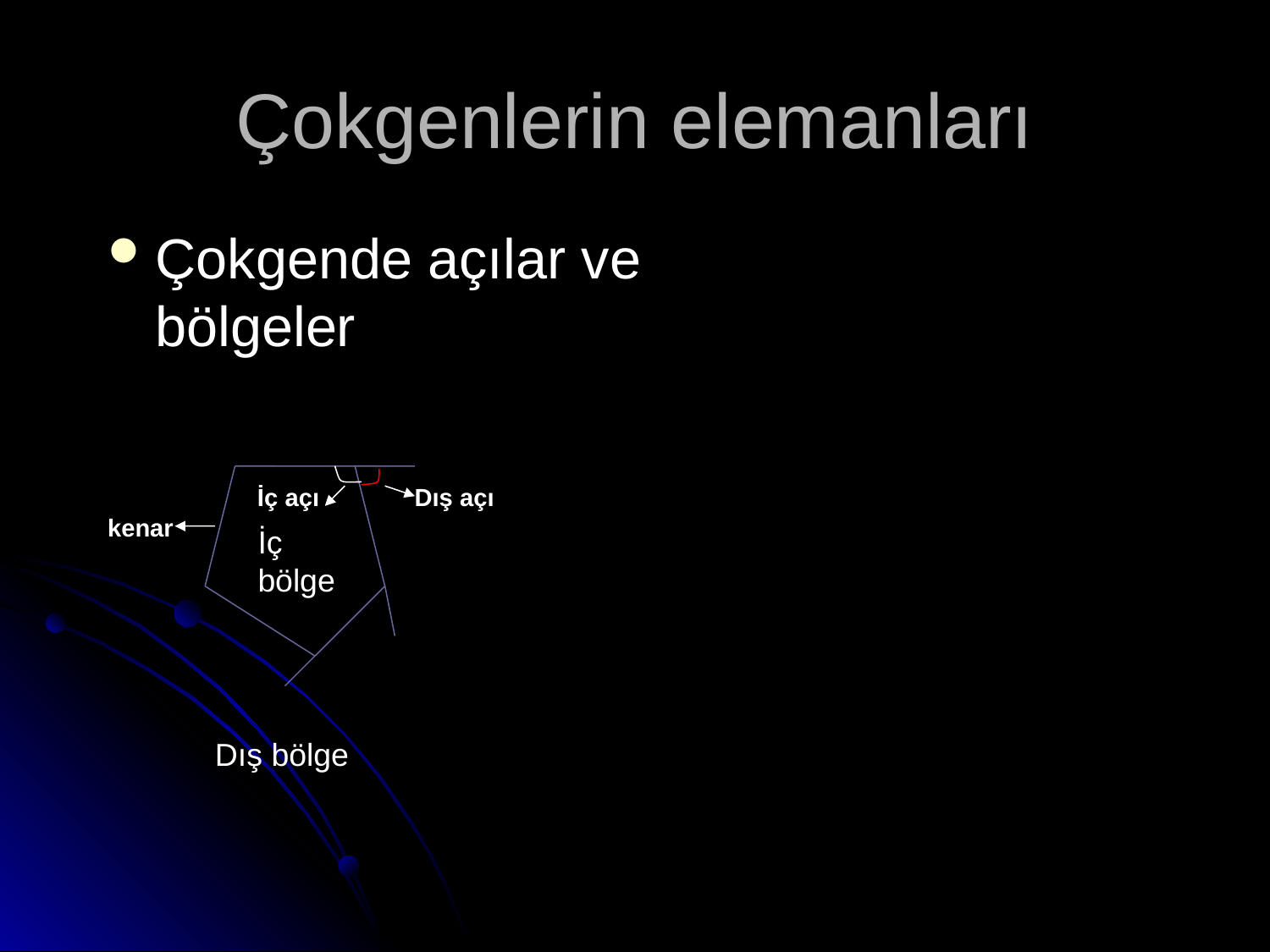

# Çokgenlerin elemanları
Çokgende açılar ve bölgeler

Dış açı
İç açı

kenar
İç
bölge

Dış bölge